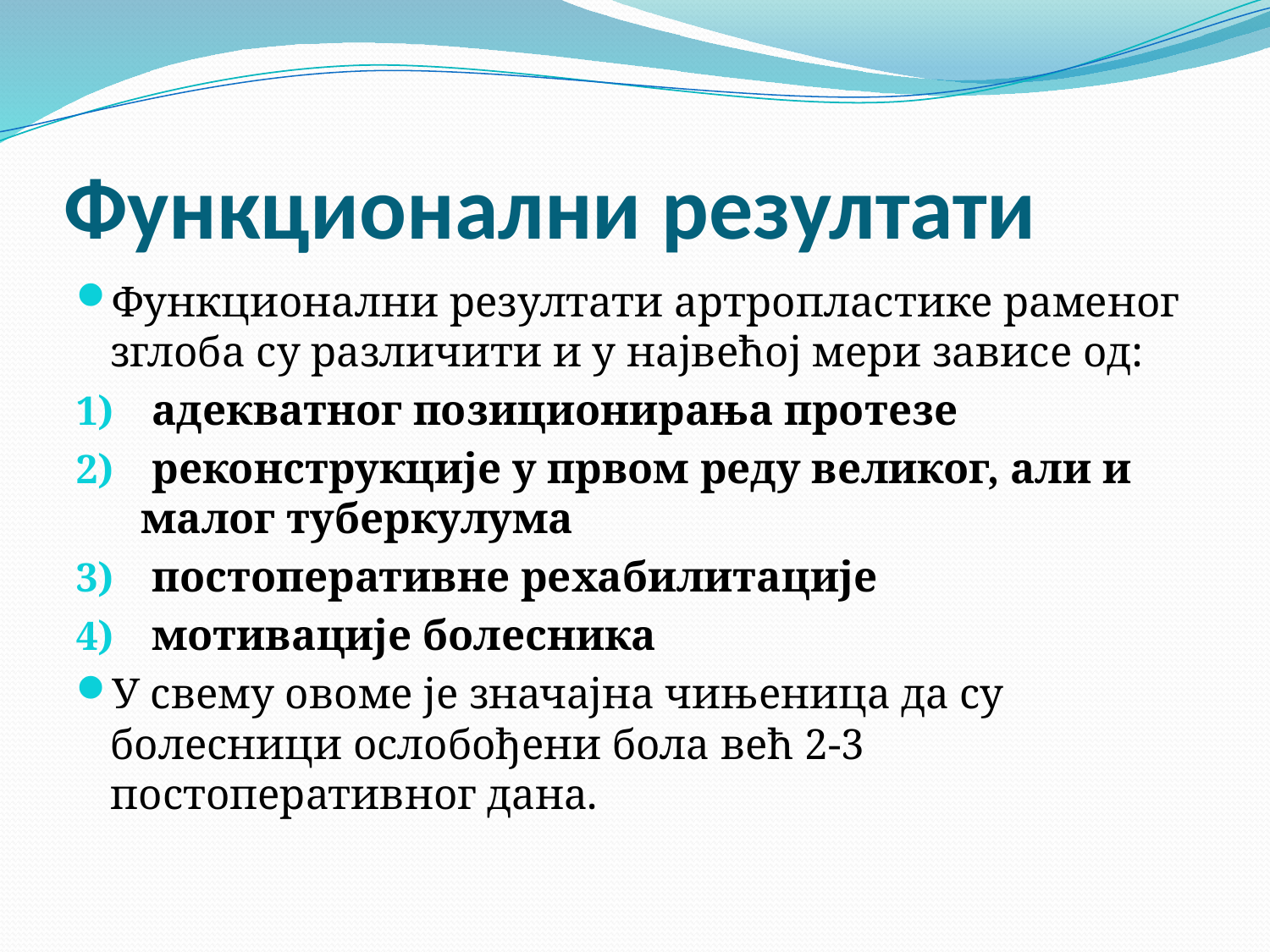

# Функционални резултати
Функционални резултати артропластике раменог зглоба су различити и у највећој мери зависе од:
 адекватног позиционирања протезе
 реконструкције у првом реду великог, али и малог туберкулума
 постоперативне рехабилитације
 мотивације болесника
У свему овоме је значајна чињеница да су болесници ослобођени бола већ 2-3 постоперативног дана.